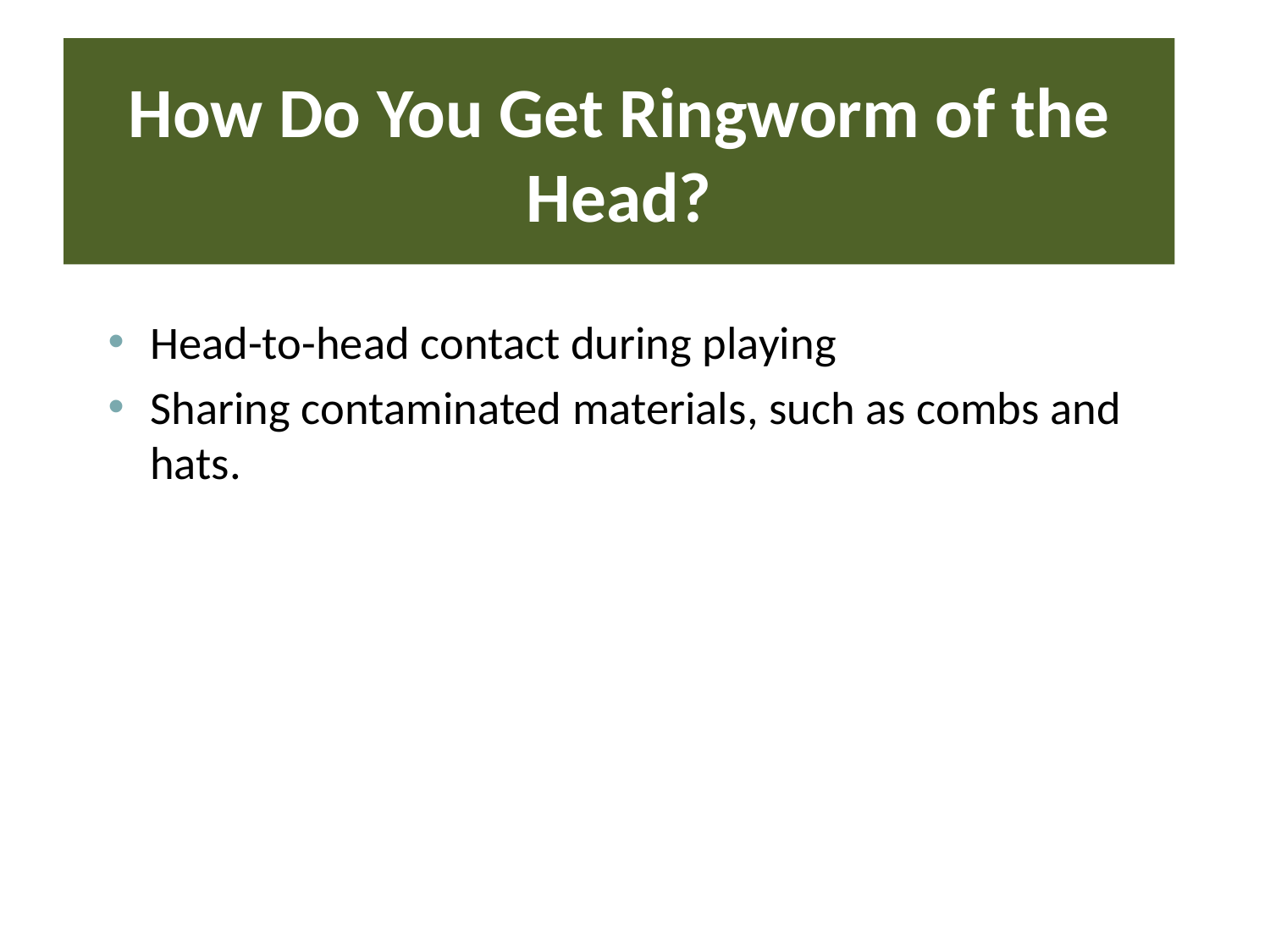

# How Do You Get Ringworm of the Head?
Head-to-head contact during playing
Sharing contaminated materials, such as combs and hats.